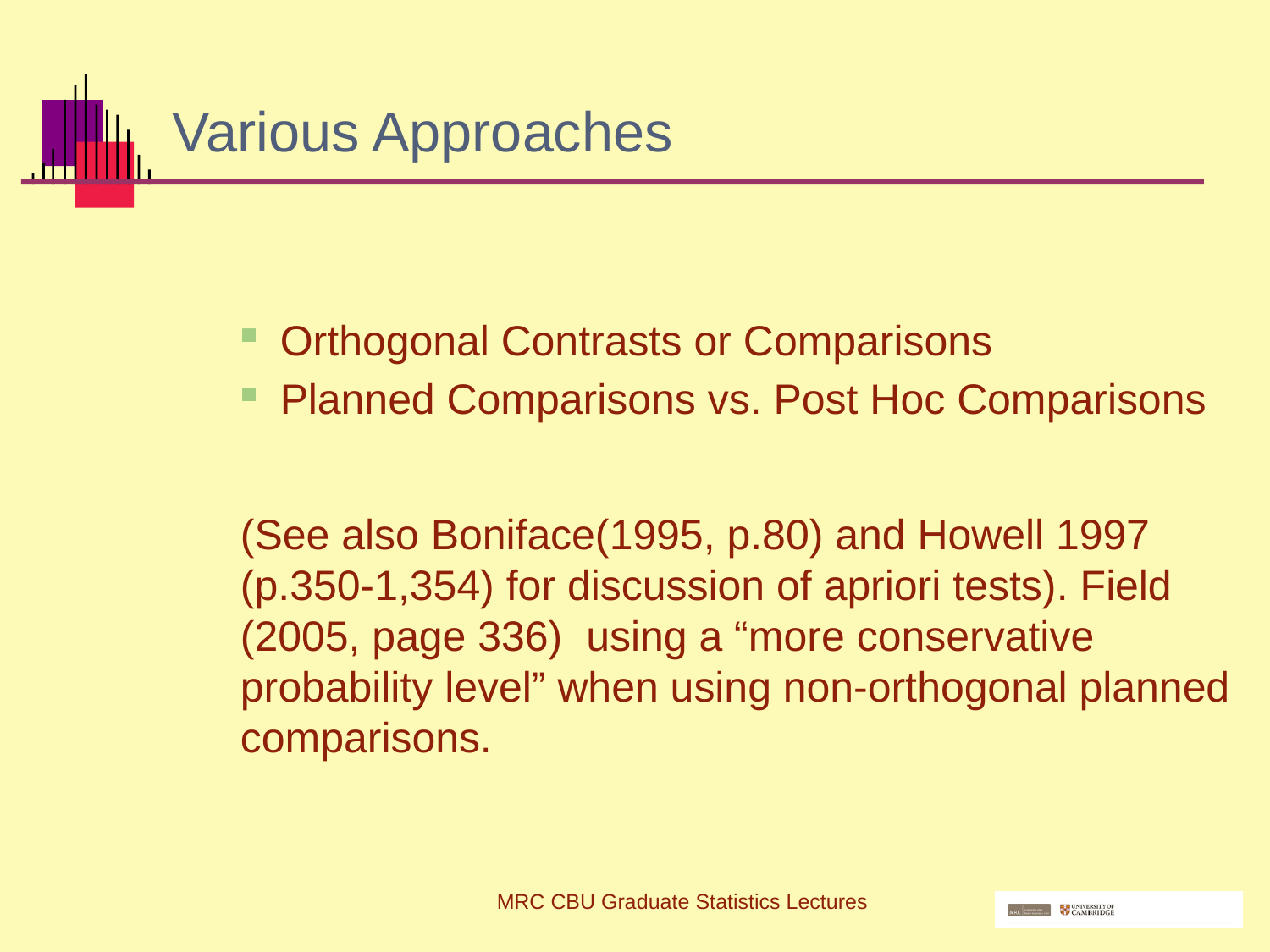

# Various Approaches
Orthogonal Contrasts or Comparisons
Planned Comparisons vs. Post Hoc Comparisons

(See also Boniface(1995, p.80) and Howell 1997 (p.350-1,354) for discussion of apriori tests). Field (2005, page 336)  using a “more conservative probability level” when using non-orthogonal planned comparisons.

MRC CBU Graduate Statistics Lectures